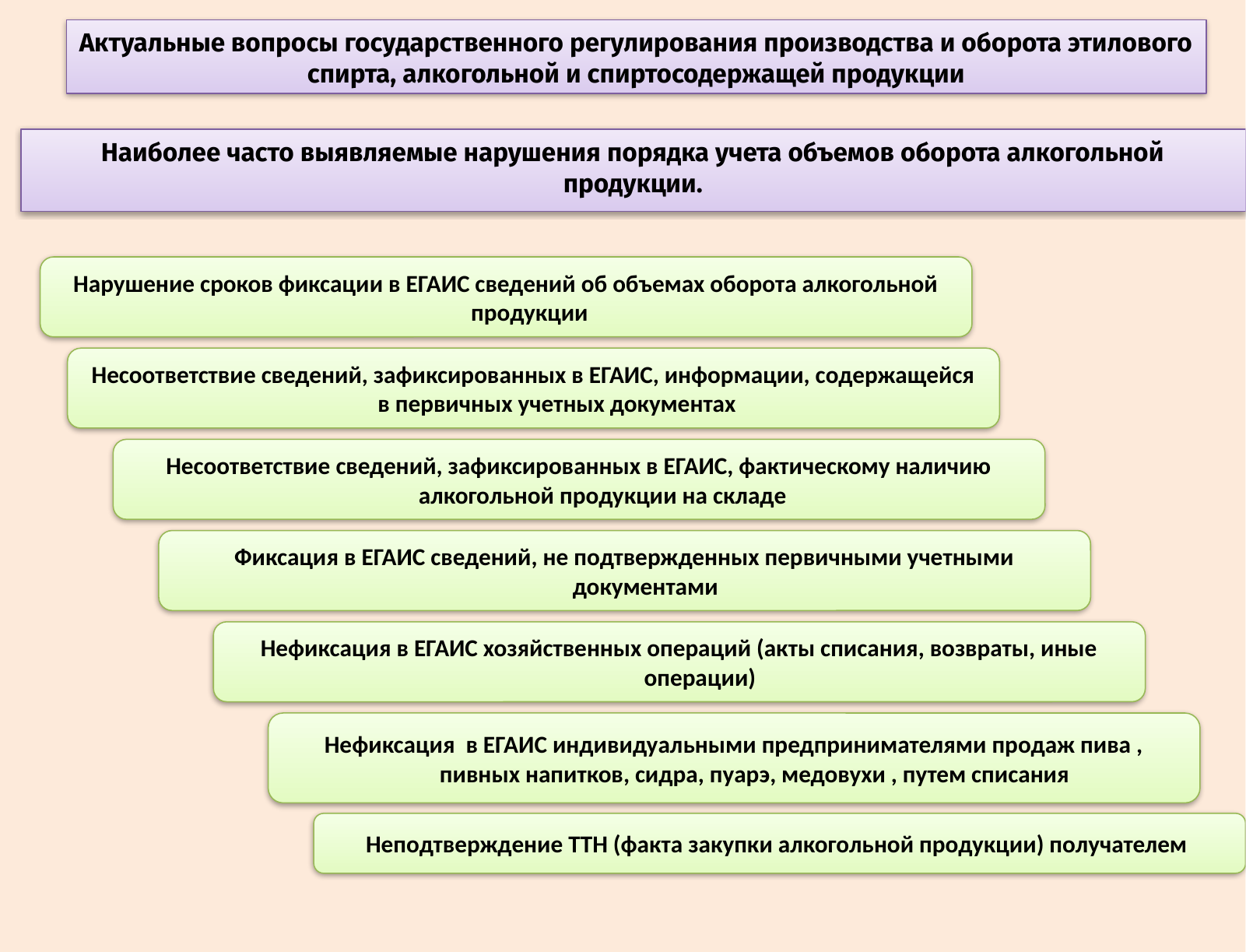

Актуальные вопросы государственного регулирования производства и оборота этилового спирта, алкогольной и спиртосодержащей продукции
Наиболее часто выявляемые нарушения порядка учета объемов оборота алкогольной продукции.

Нарушение сроков фиксации в ЕГАИС сведений об объемах оборота алкогольной продукции
Несоответствие сведений, зафиксированных в ЕГАИС, информации, содержащейся в первичных учетных документах
Несоответствие сведений, зафиксированных в ЕГАИС, фактическому наличию алкогольной продукции на складе
Фиксация в ЕГАИС сведений, не подтвержденных первичными учетными документами
Нефиксация в ЕГАИС хозяйственных операций (акты списания, возвраты, иные операции)
Нефиксация  в ЕГАИС индивидуальными предпринимателями продаж пива , пивных напитков, сидра, пуарэ, медовухи , путем списания
Неподтверждение ТТН (факта закупки алкогольной продукции) получателем